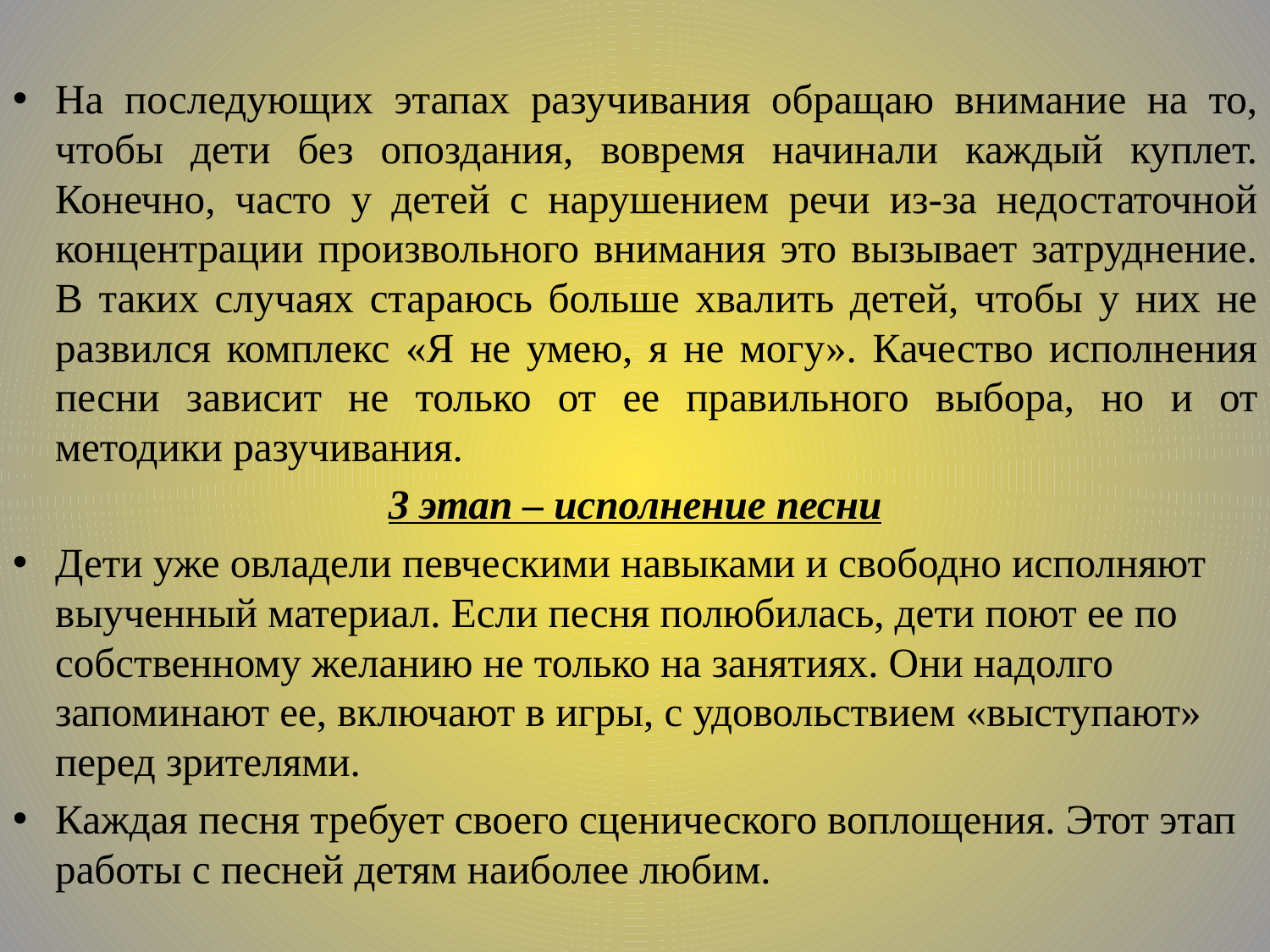

#
На последующих этапах разучивания обращаю внимание на то, чтобы дети без опоздания, вовремя начинали каждый куплет. Конечно, часто у детей с нарушением речи из-за недостаточной концентрации произвольного внимания это вызывает затруднение. В таких случаях стараюсь больше хвалить детей, чтобы у них не развился комплекс «Я не умею, я не могу». Качество исполнения песни зависит не только от ее правильного выбора, но и от методики разучивания.
3 этап – исполнение песни
Дети уже овладели певческими навыками и свободно исполняют выученный материал. Если песня полюбилась, дети поют ее по собственному желанию не только на занятиях. Они надолго запоминают ее, включают в игры, с удовольствием «выступают» перед зрителями.
Каждая песня требует своего сценического воплощения. Этот этап работы с песней детям наиболее любим.